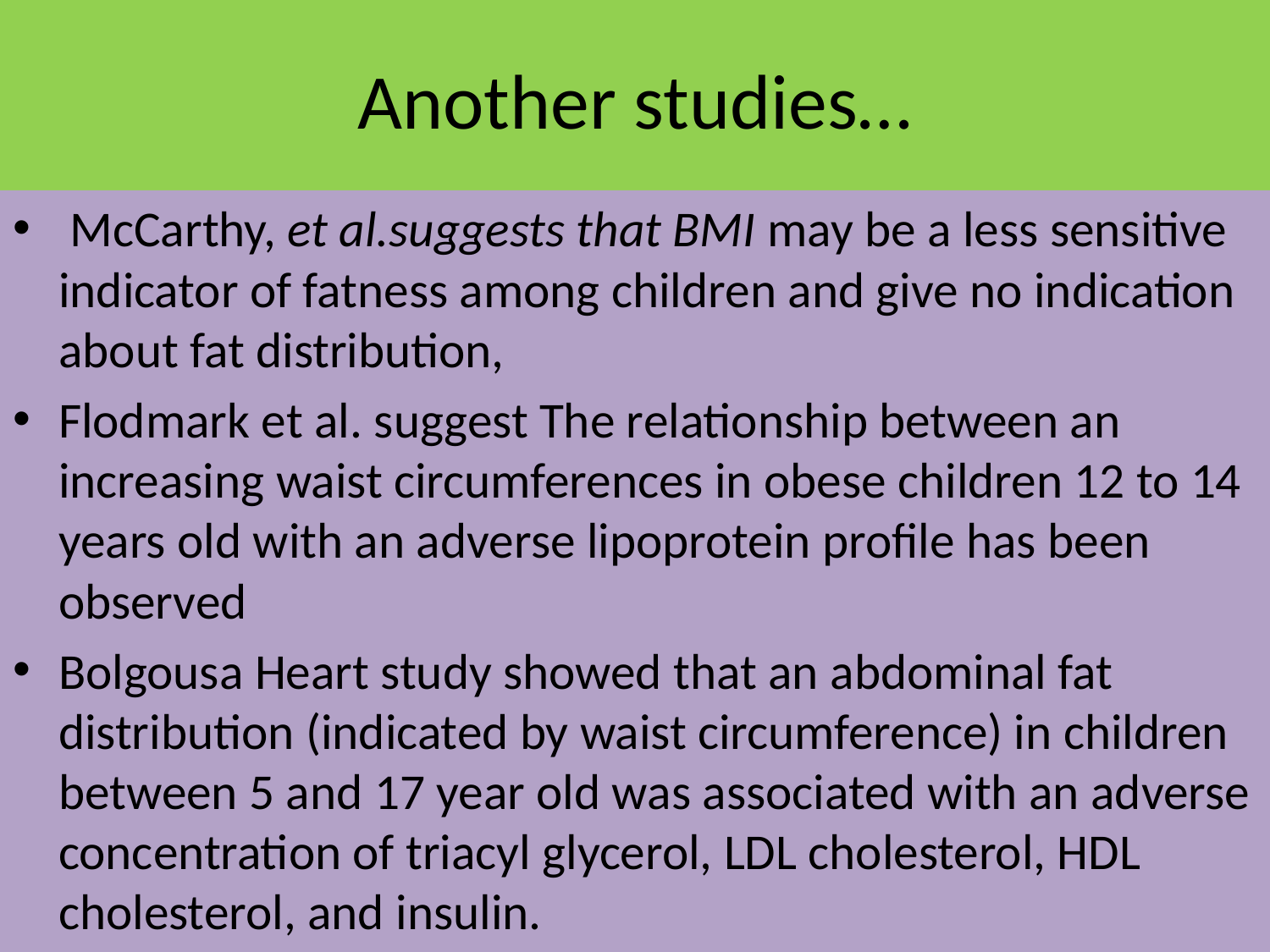

# Another studies…
 McCarthy, et al.suggests that BMI may be a less sensitive indicator of fatness among children and give no indication about fat distribution,
Flodmark et al. suggest The relationship between an increasing waist circumferences in obese children 12 to 14 years old with an adverse lipoprotein profile has been observed
Bolgousa Heart study showed that an abdominal fat distribution (indicated by waist circumference) in children between 5 and 17 year old was associated with an adverse concentration of triacyl glycerol, LDL cholesterol, HDL cholesterol, and insulin.